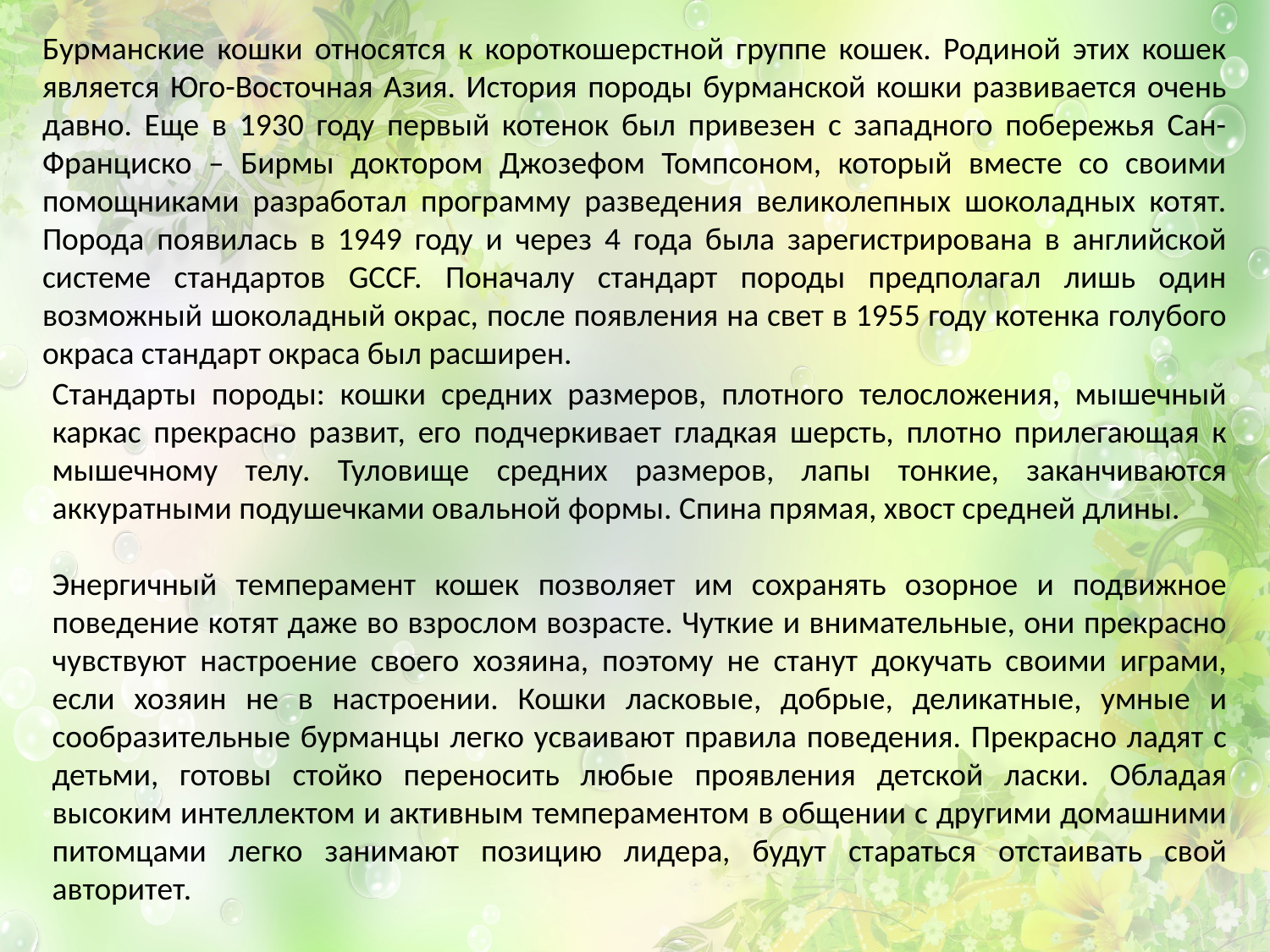

Бурманские кошки относятся к короткошерстной группе кошек. Родиной этих кошек является Юго-Восточная Азия. История породы бурманской кошки развивается очень давно. Еще в 1930 году первый котенок был привезен с западного побережья Сан-Франциско – Бирмы доктором Джозефом Томпсоном, который вместе со своими помощниками разработал программу разведения великолепных шоколадных котят. Порода появилась в 1949 году и через 4 года была зарегистрирована в английской системе стандартов GCCF. Поначалу стандарт породы предполагал лишь один возможный шоколадный окрас, после появления на свет в 1955 году котенка голубого окраса стандарт окраса был расширен.

Стандарты породы: кошки средних размеров, плотного телосложения, мышечный каркас прекрасно развит, его подчеркивает гладкая шерсть, плотно прилегающая к мышечному телу. Туловище средних размеров, лапы тонкие, заканчиваются аккуратными подушечками овальной формы. Спина прямая, хвост средней длины.

Энергичный темперамент кошек позволяет им сохранять озорное и подвижное поведение котят даже во взрослом возрасте. Чуткие и внимательные, они прекрасно чувствуют настроение своего хозяина, поэтому не станут докучать своими играми, если хозяин не в настроении. Кошки ласковые, добрые, деликатные, умные и сообразительные бурманцы легко усваивают правила поведения. Прекрасно ладят с детьми, готовы стойко переносить любые проявления детской ласки. Обладая высоким интеллектом и активным темпераментом в общении с другими домашними питомцами легко занимают позицию лидера, будут стараться отстаивать свой авторитет.